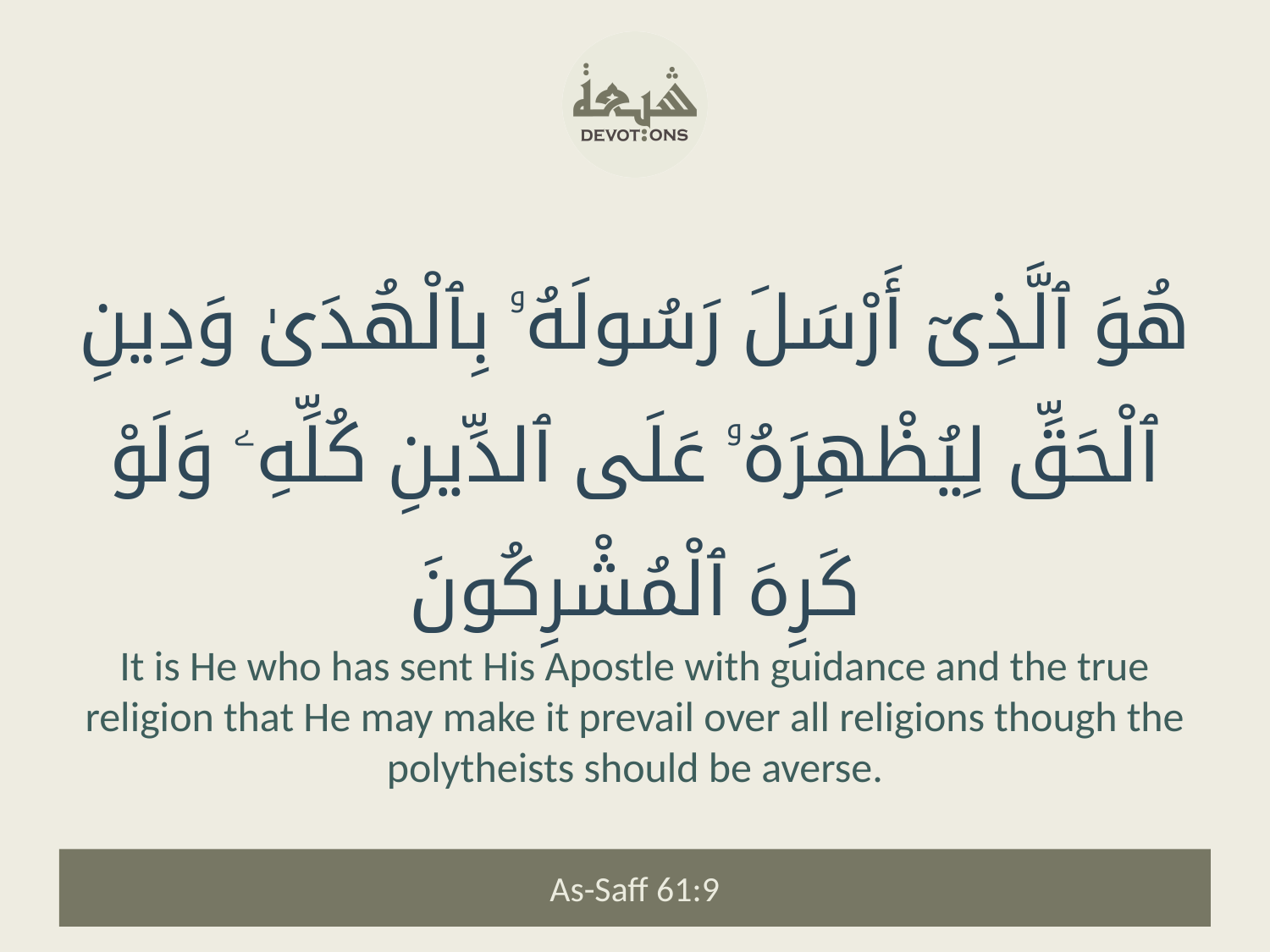

هُوَ ٱلَّذِىٓ أَرْسَلَ رَسُولَهُۥ بِٱلْهُدَىٰ وَدِينِ ٱلْحَقِّ لِيُظْهِرَهُۥ عَلَى ٱلدِّينِ كُلِّهِۦ وَلَوْ كَرِهَ ٱلْمُشْرِكُونَ
It is He who has sent His Apostle with guidance and the true religion that He may make it prevail over all religions though the polytheists should be averse.
As-Saff 61:9